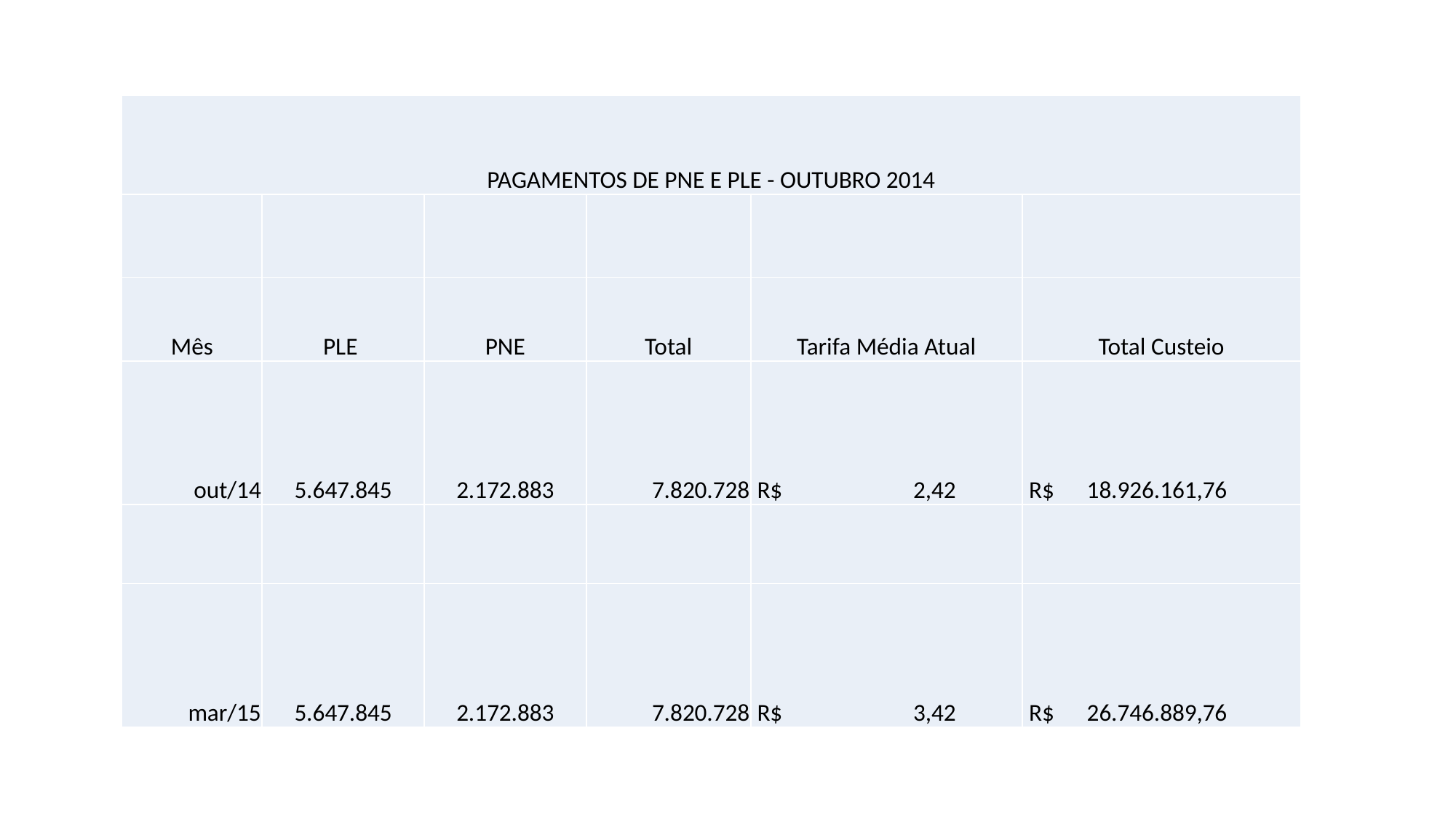

| PAGAMENTOS DE PNE E PLE - OUTUBRO 2014 |  |  |  |  |  |
| --- | --- | --- | --- | --- | --- |
|  |  |  |  |  |  |
| Mês | PLE | PNE | Total | Tarifa Média Atual | Total Custeio |
| out/14 | 5.647.845 | 2.172.883 | 7.820.728 | R$ 2,42 | R$ 18.926.161,76 |
|  |  |  |  |  |  |
| mar/15 | 5.647.845 | 2.172.883 | 7.820.728 | R$ 3,42 | R$ 26.746.889,76 |